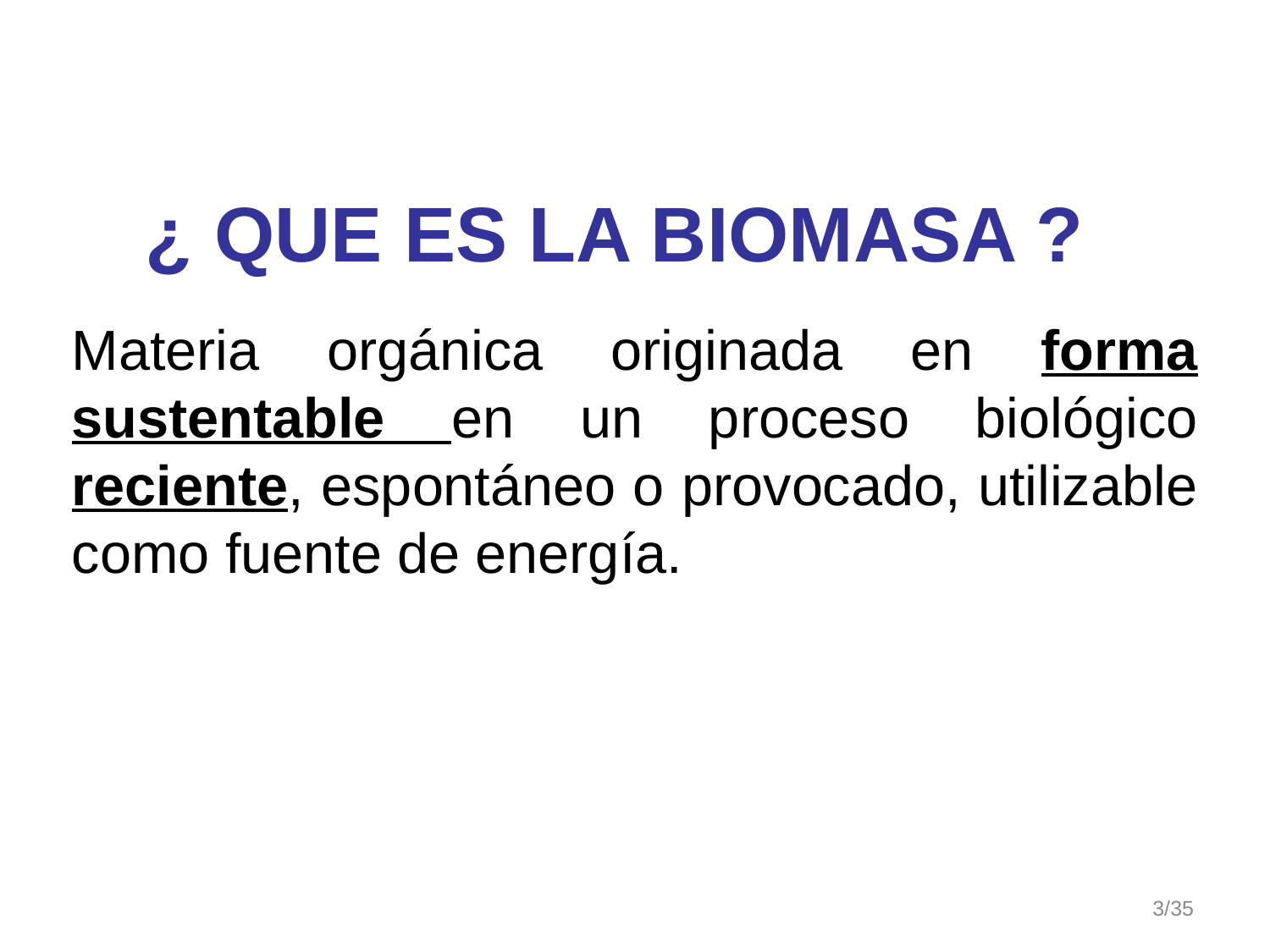

¿ QUE ES LA BIOMASA ?
Materia orgánica originada en forma sustentable en un proceso biológico reciente, espontáneo o provocado, utilizable como fuente de energía.
3/35